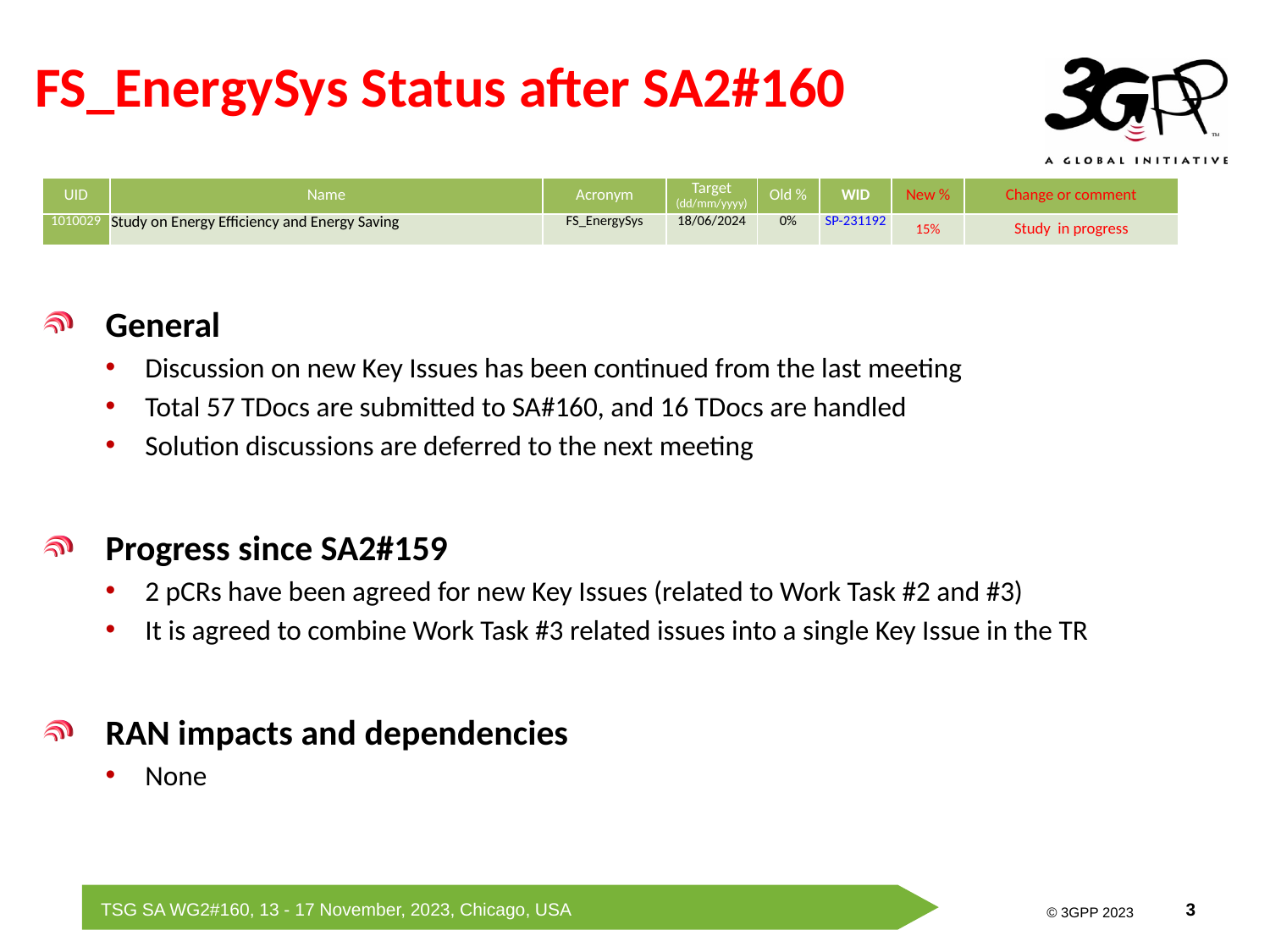

# FS_EnergySys Status after SA2#160
| UID | Name | Acronym | Target (dd/mm/yyyy) | Old % | WID | New % | Change or comment |
| --- | --- | --- | --- | --- | --- | --- | --- |
| 1010029 | Study on Energy Efficiency and Energy Saving | FS\_EnergySys | 18/06/2024 | 0% | SP-231192 | 15% | Study in progress |
General
Discussion on new Key Issues has been continued from the last meeting
Total 57 TDocs are submitted to SA#160, and 16 TDocs are handled
Solution discussions are deferred to the next meeting

Progress since SA2#159
2 pCRs have been agreed for new Key Issues (related to Work Task #2 and #3)
It is agreed to combine Work Task #3 related issues into a single Key Issue in the TR

RAN impacts and dependencies
None